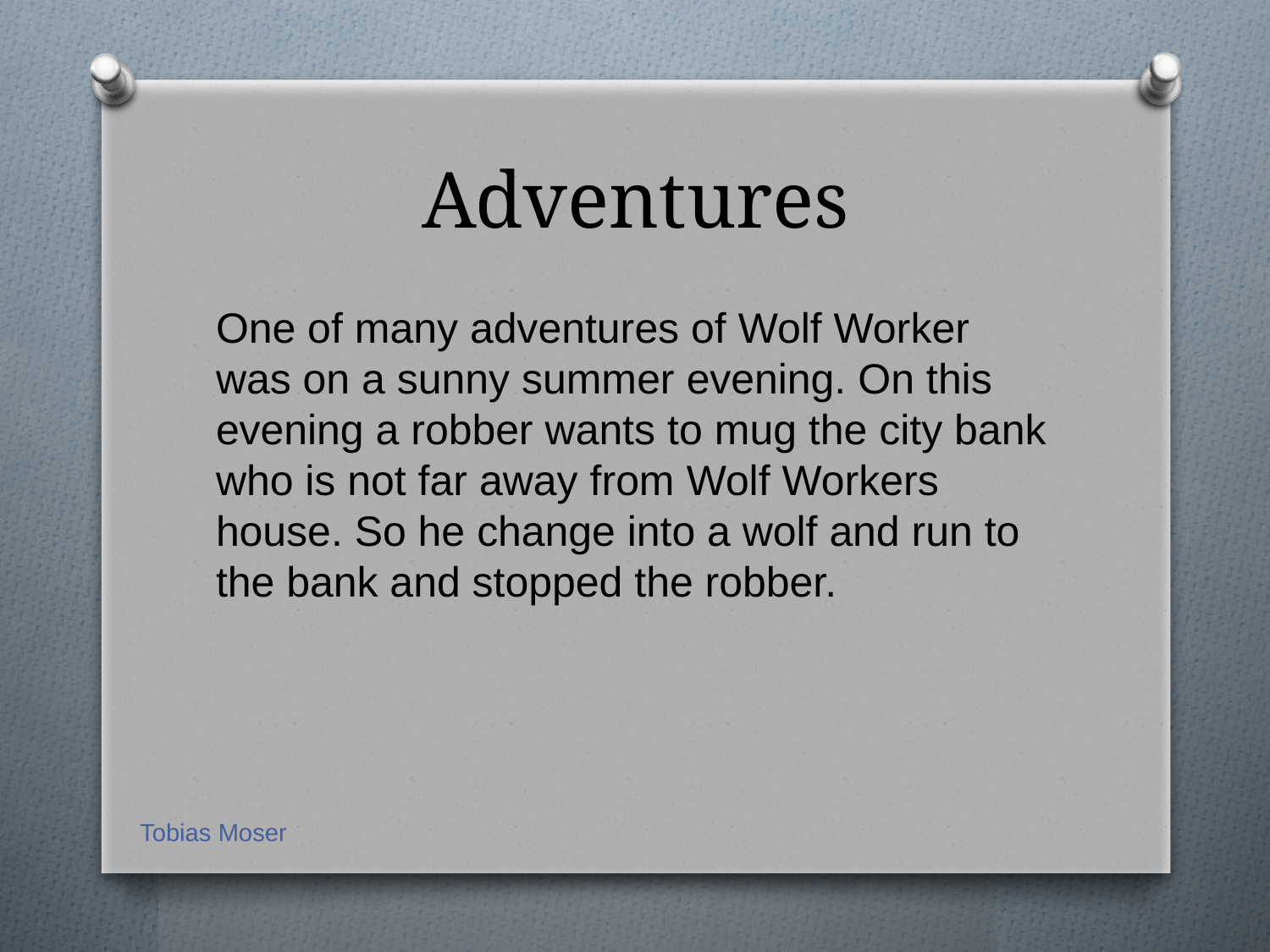

# Adventures
One of many adventures of Wolf Worker was on a sunny summer evening. On this evening a robber wants to mug the city bank who is not far away from Wolf Workers house. So he change into a wolf and run to the bank and stopped the robber.
Tobias Moser